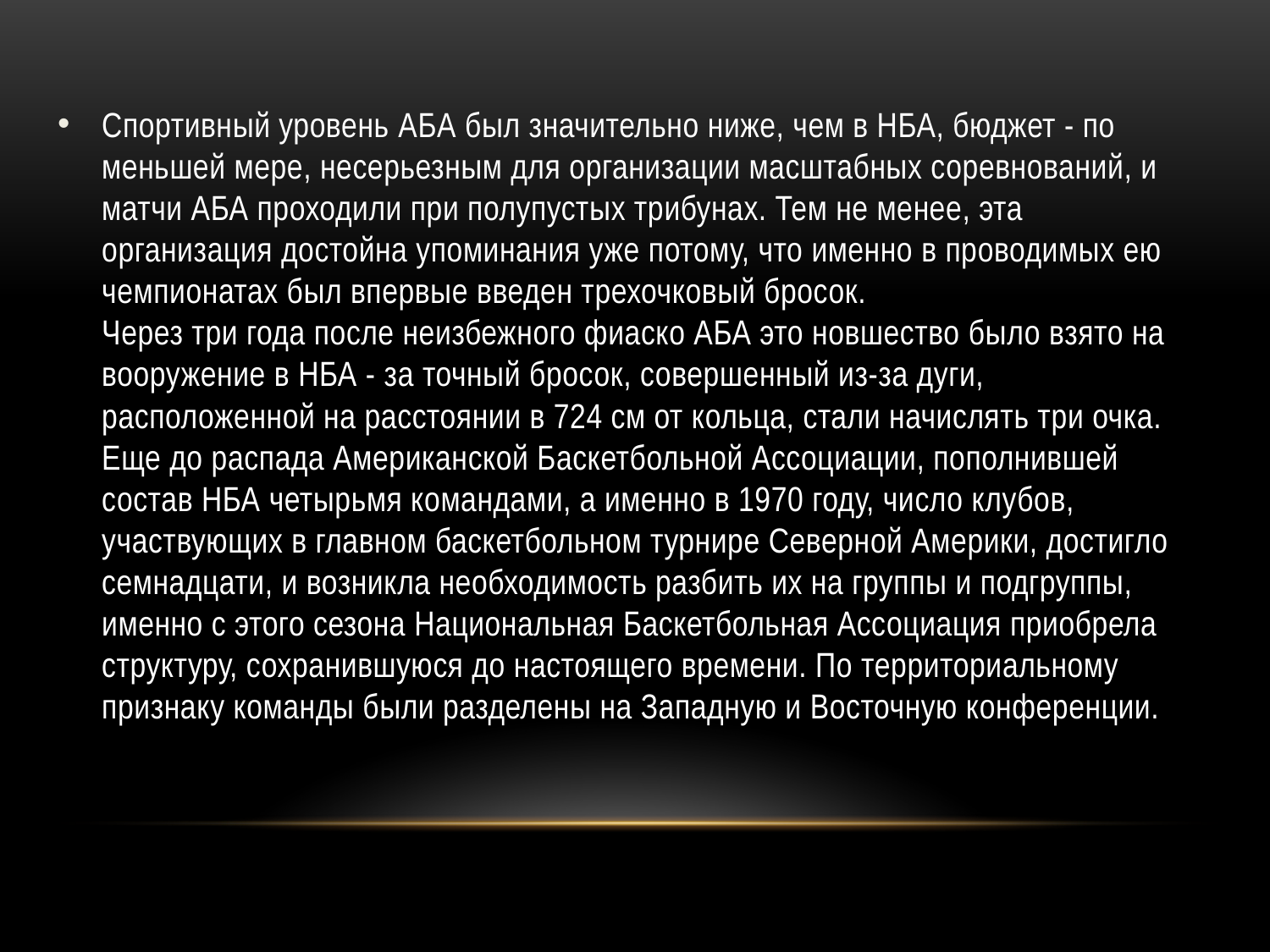

Спортивный уровень AБA был значительно ниже, чем в НБА, бюджет - по меньшей мере, несерьезным для организации масштабных соревнований, и матчи АБА проходили при полупустых трибунах. Тем не менее, эта организация достойна упоминания уже потому, что именно в проводимых ею чемпионатах был впервые введен трехочковый бросок.
Через три года после неизбежного фиаско АБА это новшество было взято на вооружение в НБА - за точный бросок, совершенный из-за дуги, расположенной на расстоянии в 724 см от кольца, стали начислять три очка.
Еще до распада Американской Баскетбольной Ассоциации, пополнившей состав НБА четырьмя командами, а именно в 1970 году, число клубов, участвующих в главном баскетбольном турнире Северной Америки, достигло семнадцати, и возникла необходимость разбить их на группы и подгруппы, именно с этого сезона Национальная Баскетбольная Ассоциация приобрела структуру, сохранившуюся до настоящего времени. По территориальному признаку команды были разделены на Западную и Восточную конференции.